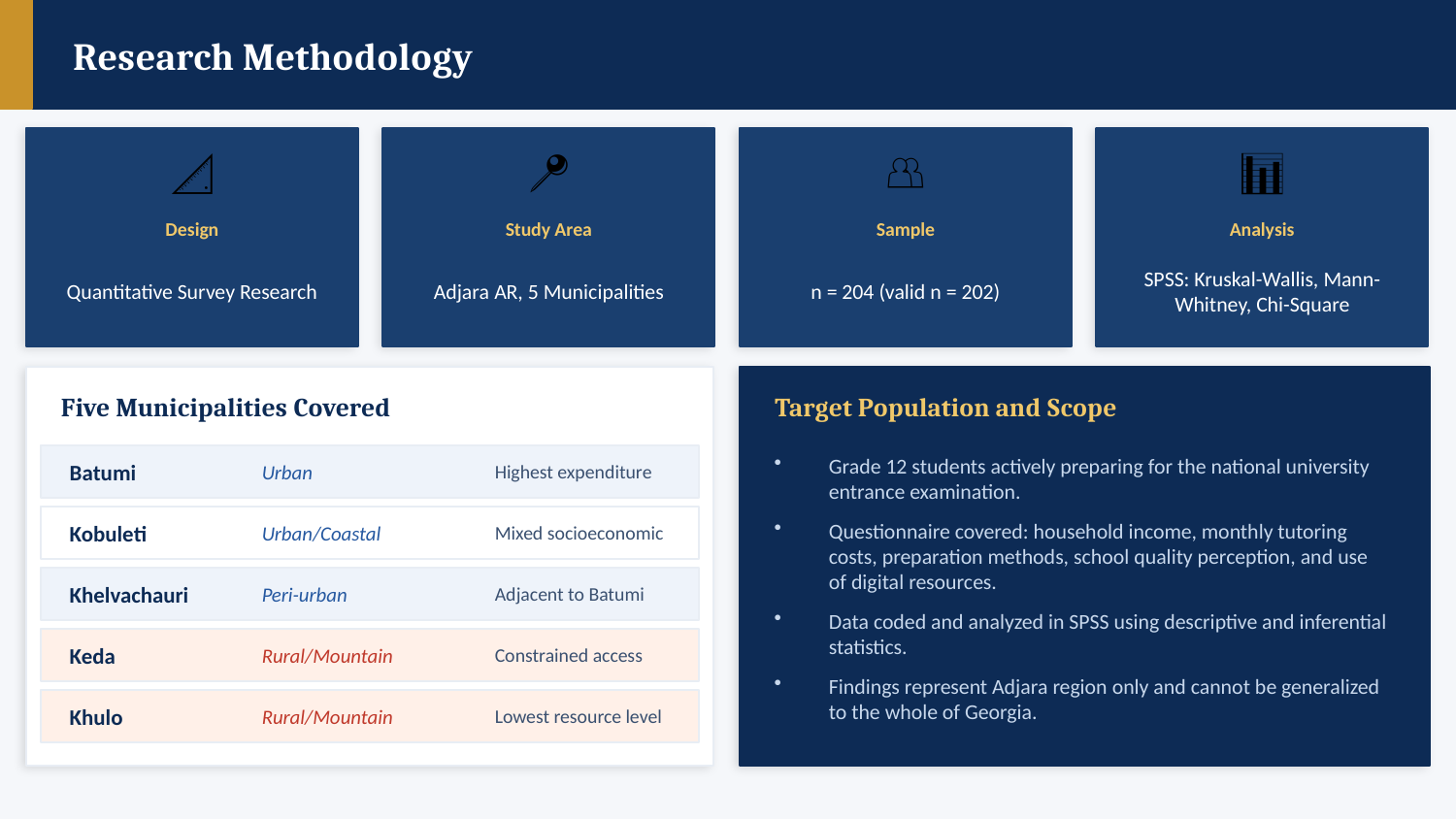

Research Methodology

📐
📍
👥
📊
Design
Study Area
Sample
Analysis
Quantitative Survey Research
Adjara AR, 5 Municipalities
n = 204 (valid n = 202)
SPSS: Kruskal-Wallis, Mann-Whitney, Chi-Square

Five Municipalities Covered
Target Population and Scope

Batumi
Urban
Highest expenditure
Grade 12 students actively preparing for the national university entrance examination.
Questionnaire covered: household income, monthly tutoring costs, preparation methods, school quality perception, and use of digital resources.
Data coded and analyzed in SPSS using descriptive and inferential statistics.
Findings represent Adjara region only and cannot be generalized to the whole of Georgia.

Kobuleti
Urban/Coastal
Mixed socioeconomic

Khelvachauri
Peri-urban
Adjacent to Batumi

Keda
Rural/Mountain
Constrained access

Khulo
Rural/Mountain
Lowest resource level